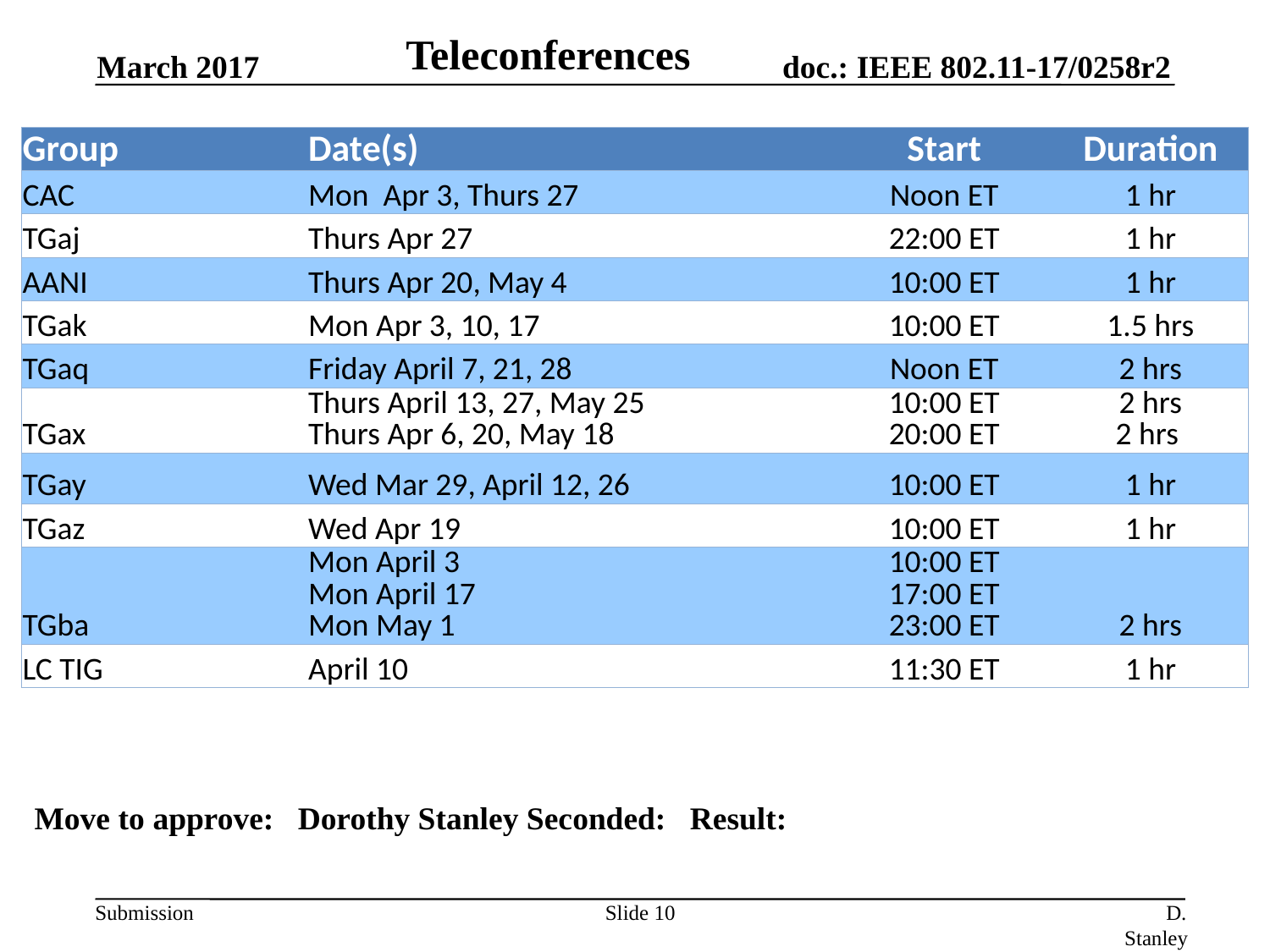

Teleconferences
March 2017
| Group | Date(s) | Start | Duration |
| --- | --- | --- | --- |
| CAC | Mon Apr 3, Thurs 27 | Noon ET | 1 hr |
| TGaj | Thurs Apr 27 | 22:00 ET | 1 hr |
| AANI | Thurs Apr 20, May 4 | 10:00 ET | 1 hr |
| TGak | Mon Apr 3, 10, 17 | 10:00 ET | 1.5 hrs |
| TGaq | Friday April 7, 21, 28 | Noon ET | 2 hrs |
| TGax | Thurs April 13, 27, May 25 Thurs Apr 6, 20, May 18 | 10:00 ET 20:00 ET | 2 hrs 2 hrs |
| TGay | Wed Mar 29, April 12, 26 | 10:00 ET | 1 hr |
| TGaz | Wed Apr 19 | 10:00 ET | 1 hr |
| TGba | Mon April 3 Mon April 17 Mon May 1 | 10:00 ET 17:00 ET 23:00 ET | 2 hrs |
| LC TIG | April 10 | 11:30 ET | 1 hr |
Move to approve:   Dorothy Stanley Seconded:   Result:
Slide 10
D. Stanley, HP Enterprise